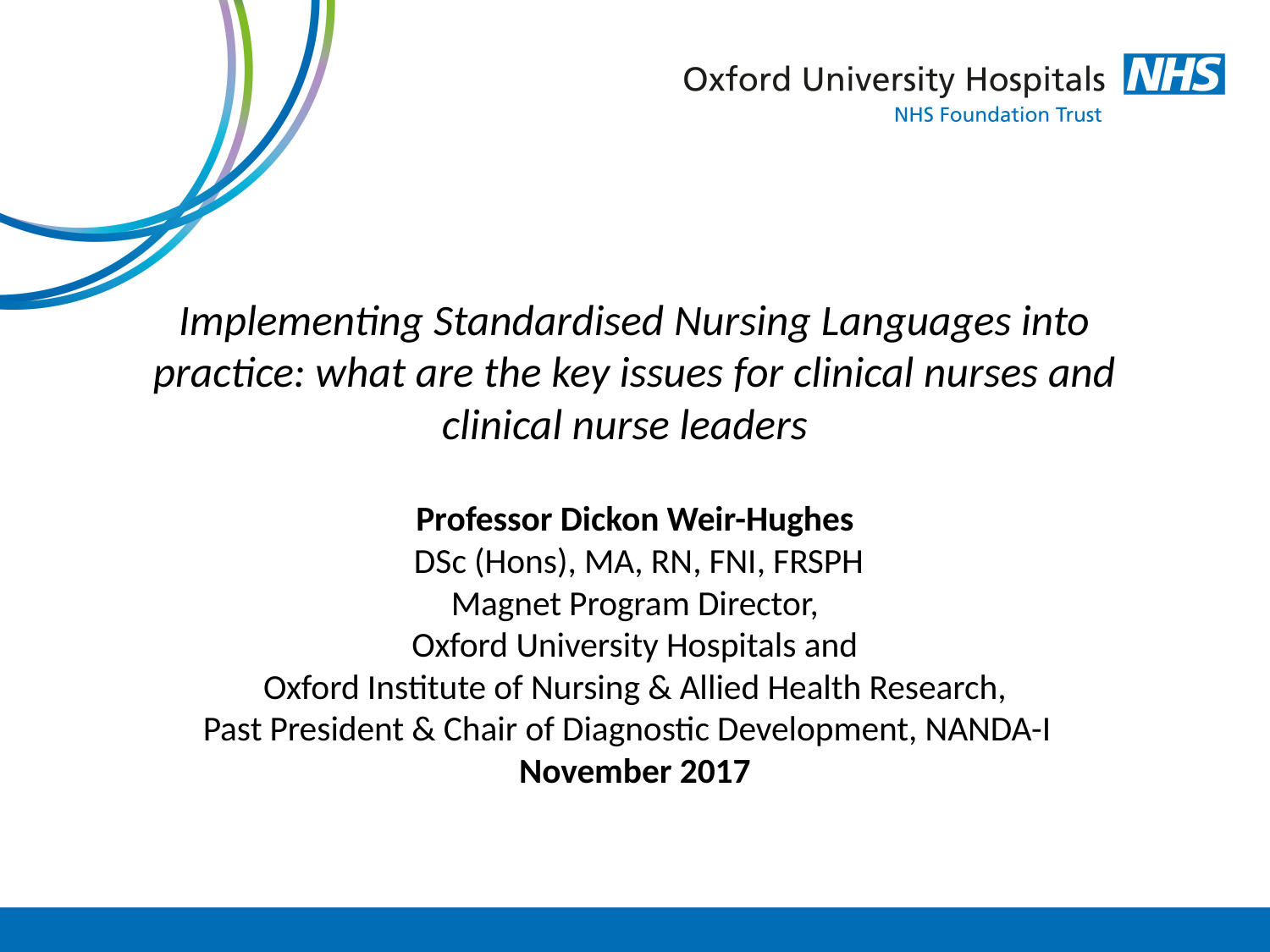

# Implementing Standardised Nursing Languages into practice: what are the key issues for clinical nurses and clinical nurse leaders Professor Dickon Weir-Hughes DSc (Hons), MA, RN, FNI, FRSPH Magnet Program Director, Oxford University Hospitals and Oxford Institute of Nursing & Allied Health Research, Past President & Chair of Diagnostic Development, NANDA-I November 2017